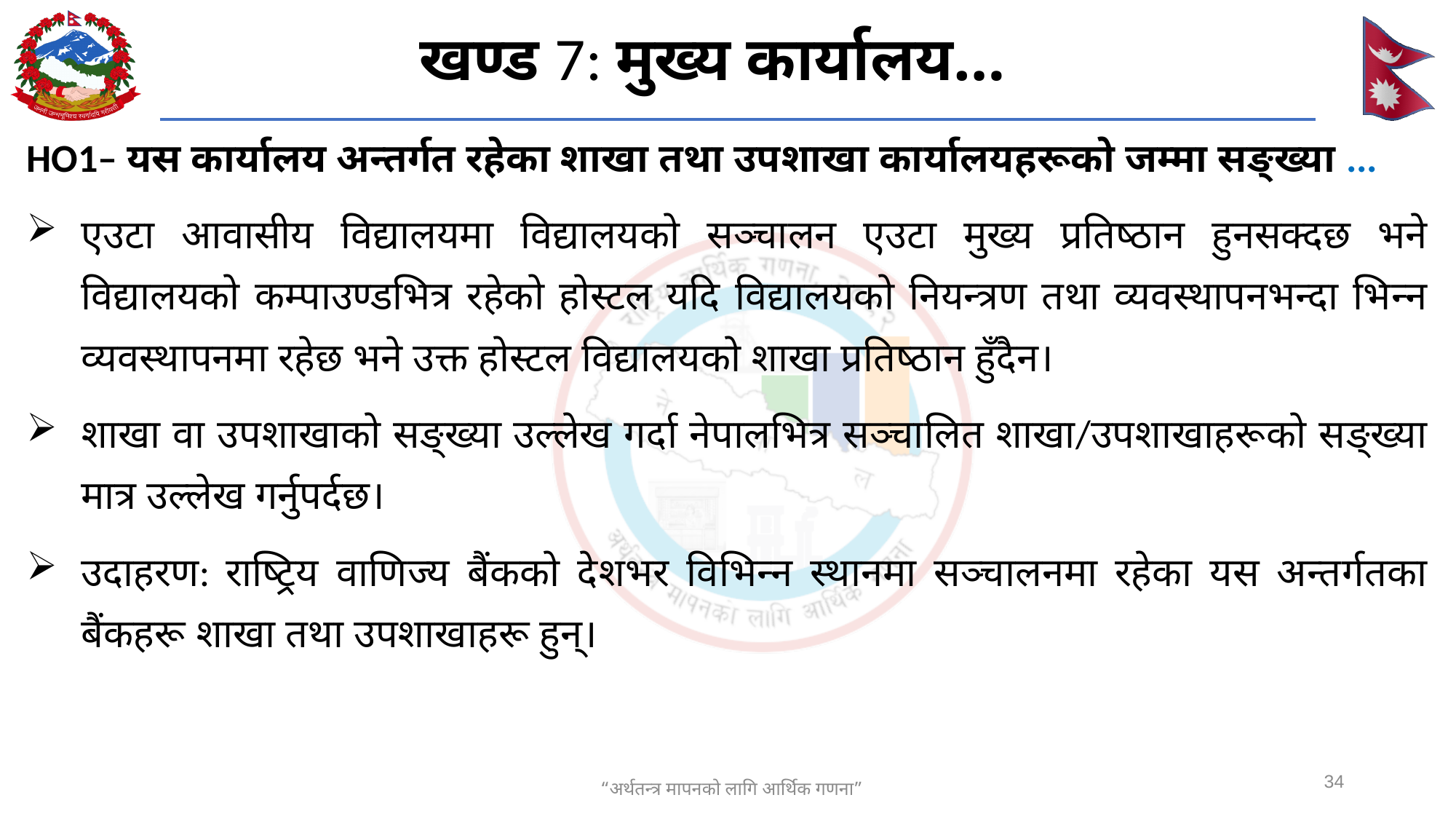

# खण्ड 7: मुख्य कार्यालय…
HO1– यस कार्यालय अन्तर्गत रहेका शाखा तथा उपशाखा कार्यालयहरूको जम्मा सङ्ख्या ...
एउटा आवासीय विद्यालयमा विद्यालयको सञ्चालन एउटा मुख्य प्रतिष्ठान हुनसक्दछ भने विद्यालयको कम्पाउण्डभित्र रहेको होस्टल यदि विद्यालयको नियन्त्रण तथा व्यवस्थापनभन्दा भिन्न व्यवस्थापनमा रहेछ भने उक्त होस्टल विद्यालयको शाखा प्रतिष्ठान हुँदैन।
शाखा वा उपशाखाको सङ्ख्या उल्लेख गर्दा नेपालभित्र सञ्चालित शाखा/उपशाखाहरूको सङ्ख्या मात्र उल्लेख गर्नुपर्दछ।
उदाहरण: राष्ट्रिय वाणिज्य बैंकको देशभर विभिन्न स्थानमा सञ्चालनमा रहेका यस अन्तर्गतका बैंकहरू शाखा तथा उपशाखाहरू हुन्।

34
“अर्थतन्त्र मापनको लागि आर्थिक गणना”